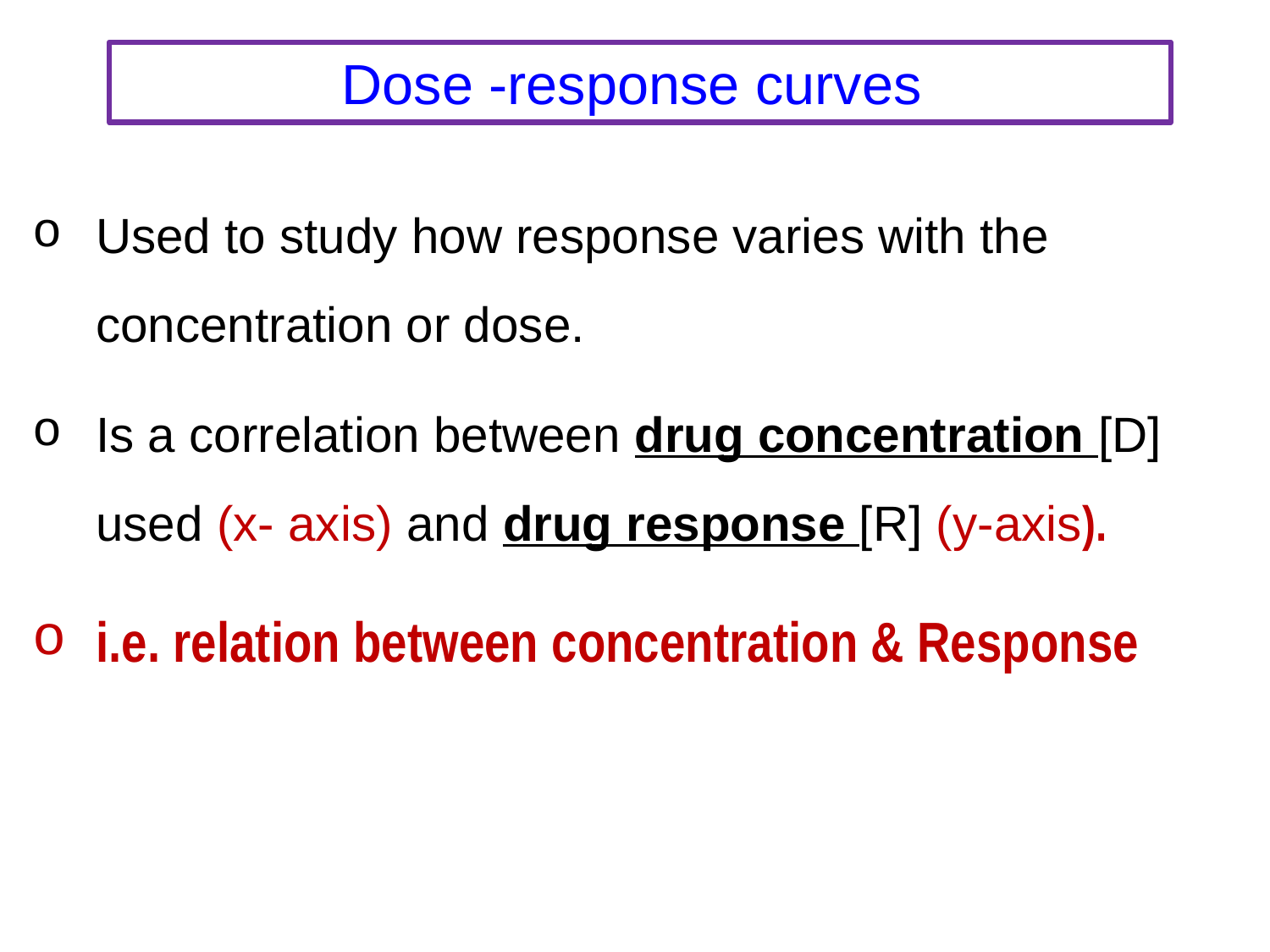

Dose -response curves
Used to study how response varies with the concentration or dose.
Is a correlation between drug concentration [D] used (x- axis) and drug response [R] (y-axis).
i.e. relation between concentration & Response